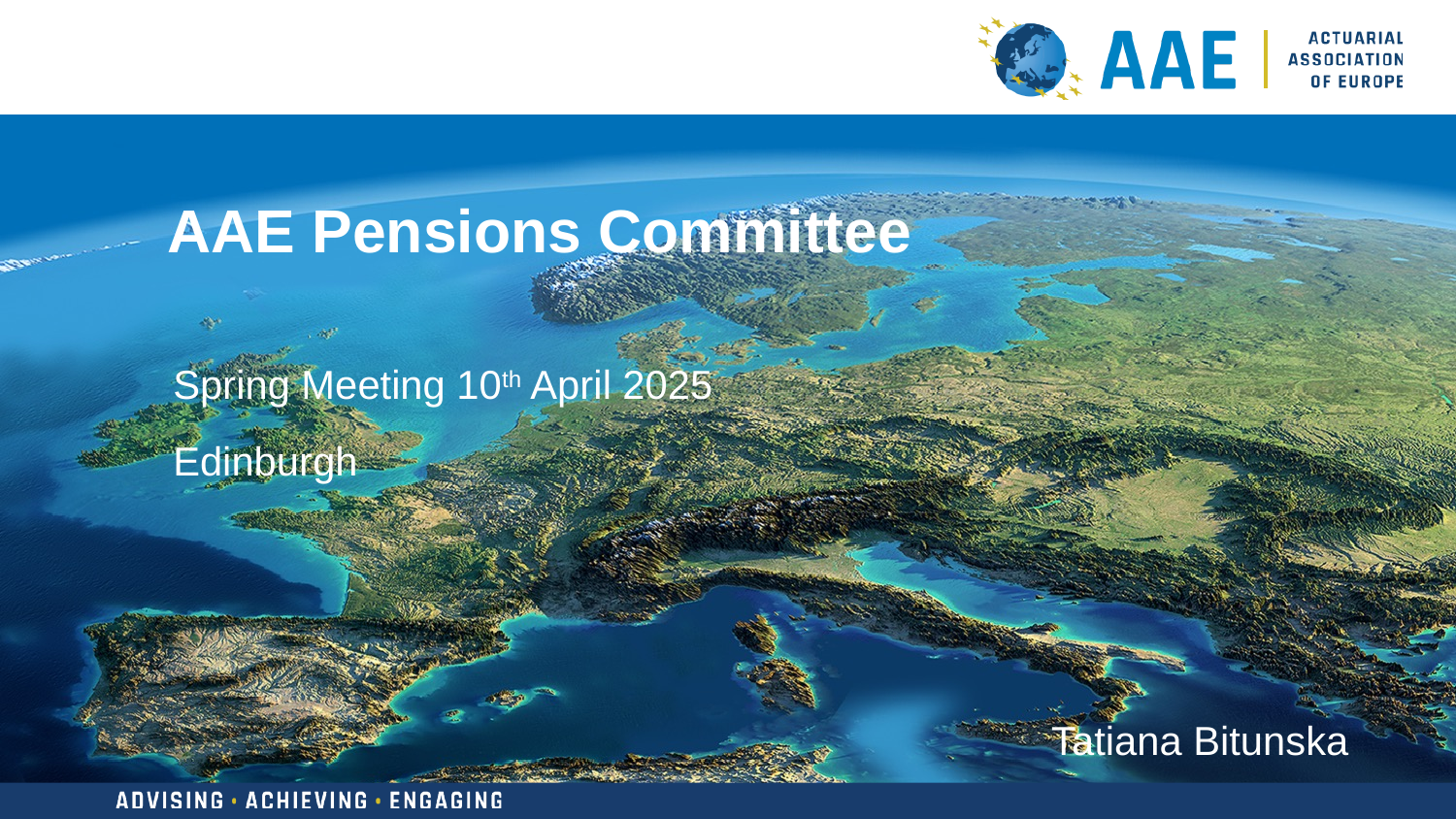

# AAE Pensions Committee
Spring Meeting 10th April 2025
Edinburgh
Tatiana Bitunska